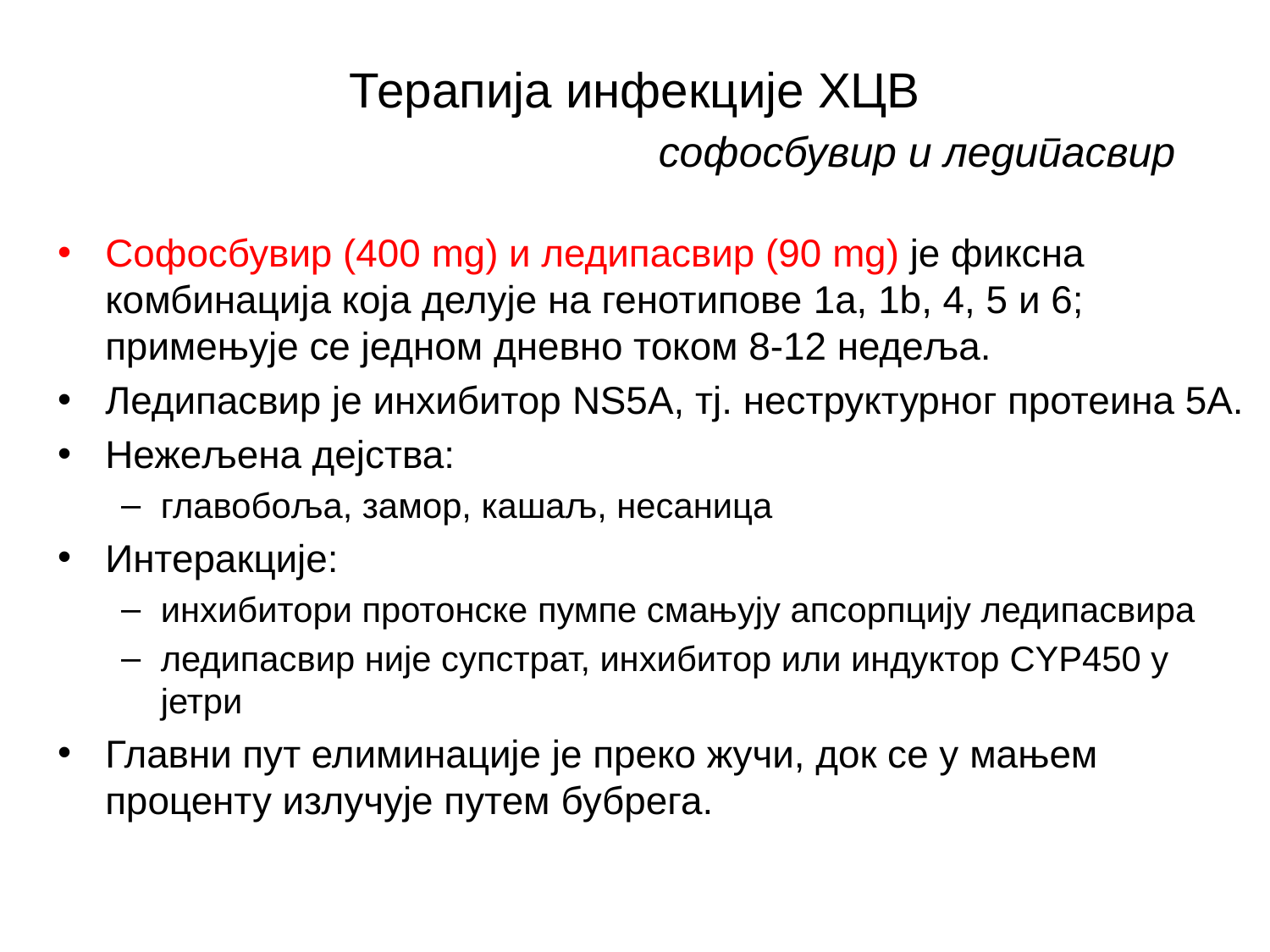

# Терапија инфекције ХЦВ софосбувир и ледипасвир
Софосбувир (400 mg) и ледипасвир (90 mg) је фиксна комбинација која делује на генотипове 1a, 1b, 4, 5 и 6; примењује се једном дневно током 8-12 недеља.
Ледипасвир је инхибитор NS5А, тј. неструктурног протеина 5А.
Нежељена дејства:
главобоља, замор, кашаљ, несаница
Интеракције:
инхибитори протонске пумпе смањују апсорпцију ледипасвира
ледипасвир није супстрат, инхибитор или индуктор CYP450 у јетри
Главни пут елиминације је преко жучи, док се у мањем проценту излучује путем бубрега.